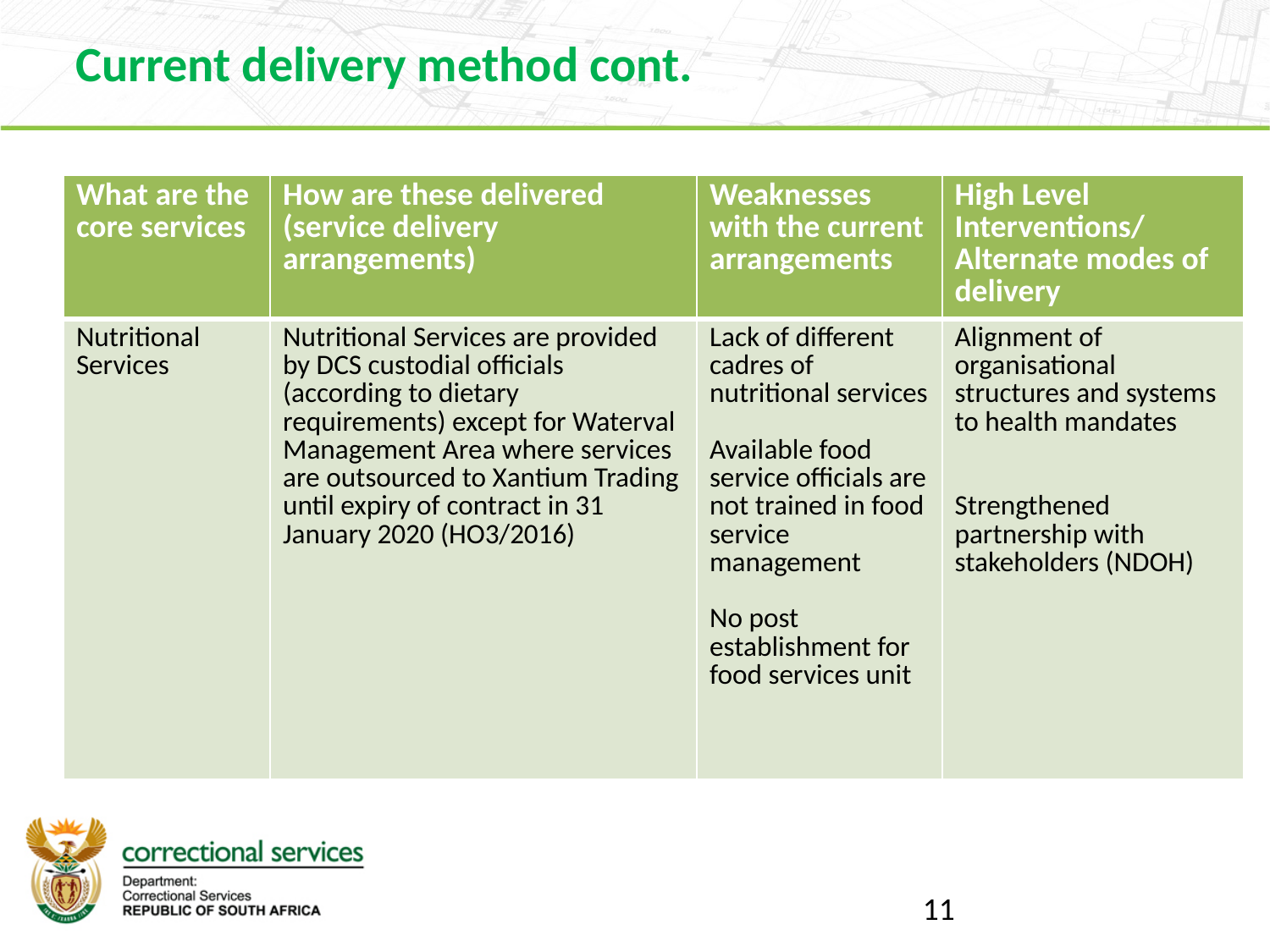

Current delivery method cont.
| What are the core services | How are these delivered (service delivery arrangements) | Weaknesses with the current arrangements | High Level Interventions/ Alternate modes of delivery |
| --- | --- | --- | --- |
| Nutritional Services | Nutritional Services are provided by DCS custodial officials (according to dietary requirements) except for Waterval Management Area where services are outsourced to Xantium Trading until expiry of contract in 31 January 2020 (HO3/2016) | Lack of different cadres of nutritional services Available food service officials are not trained in food service management No post establishment for food services unit | Alignment of organisational structures and systems to health mandates Strengthened partnership with stakeholders (NDOH) |
11